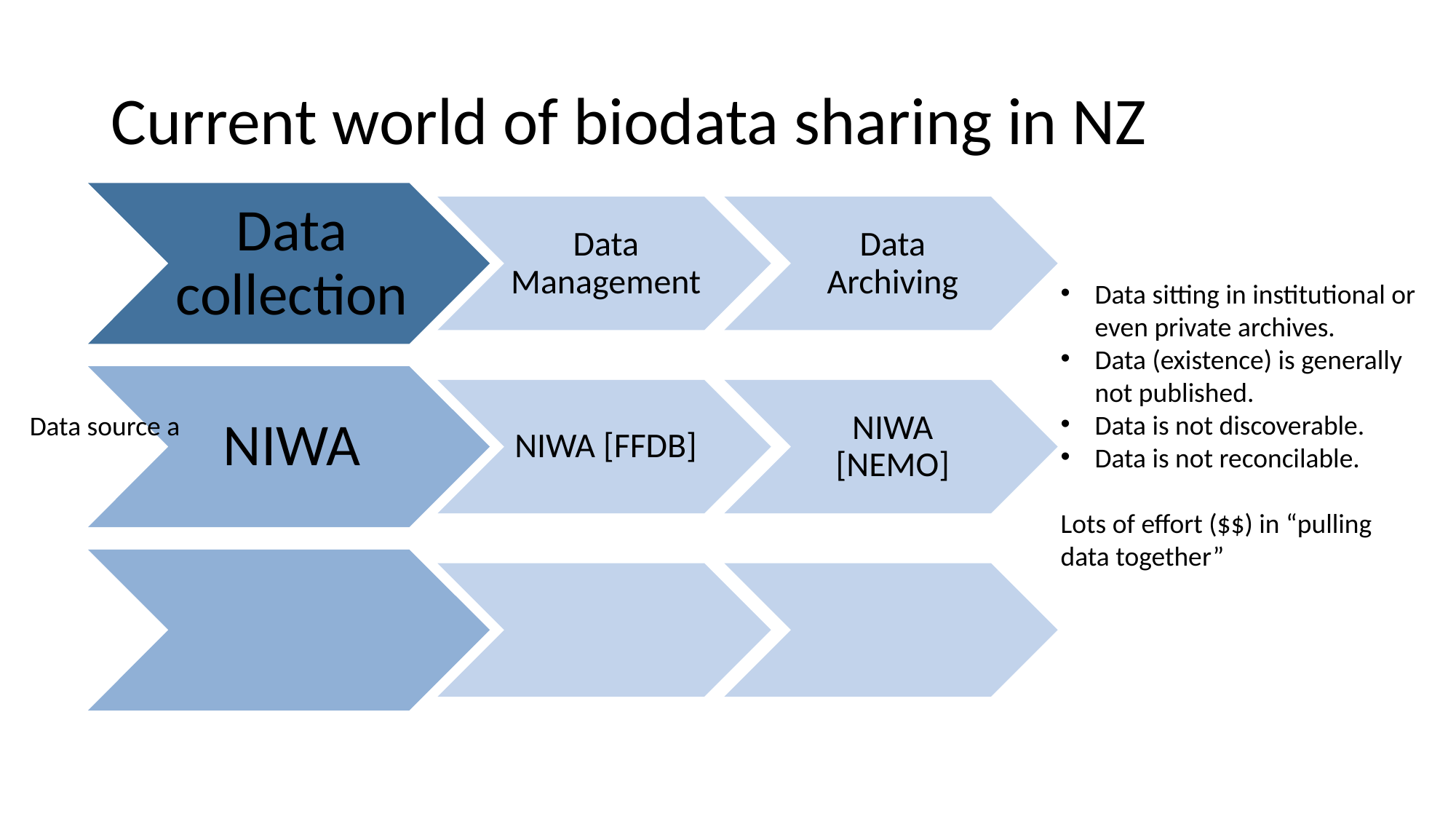

# Current world of biodata sharing in NZ
Data collection
Data Management
Data Archiving
NIWA
NIWA [FFDB]
NIWA [NEMO]

Data sitting in institutional or even private archives.
Data (existence) is generally not published.
Data is not discoverable.
Data is not reconcilable.

Lots of effort ($$) in “pulling data together”
Data source a